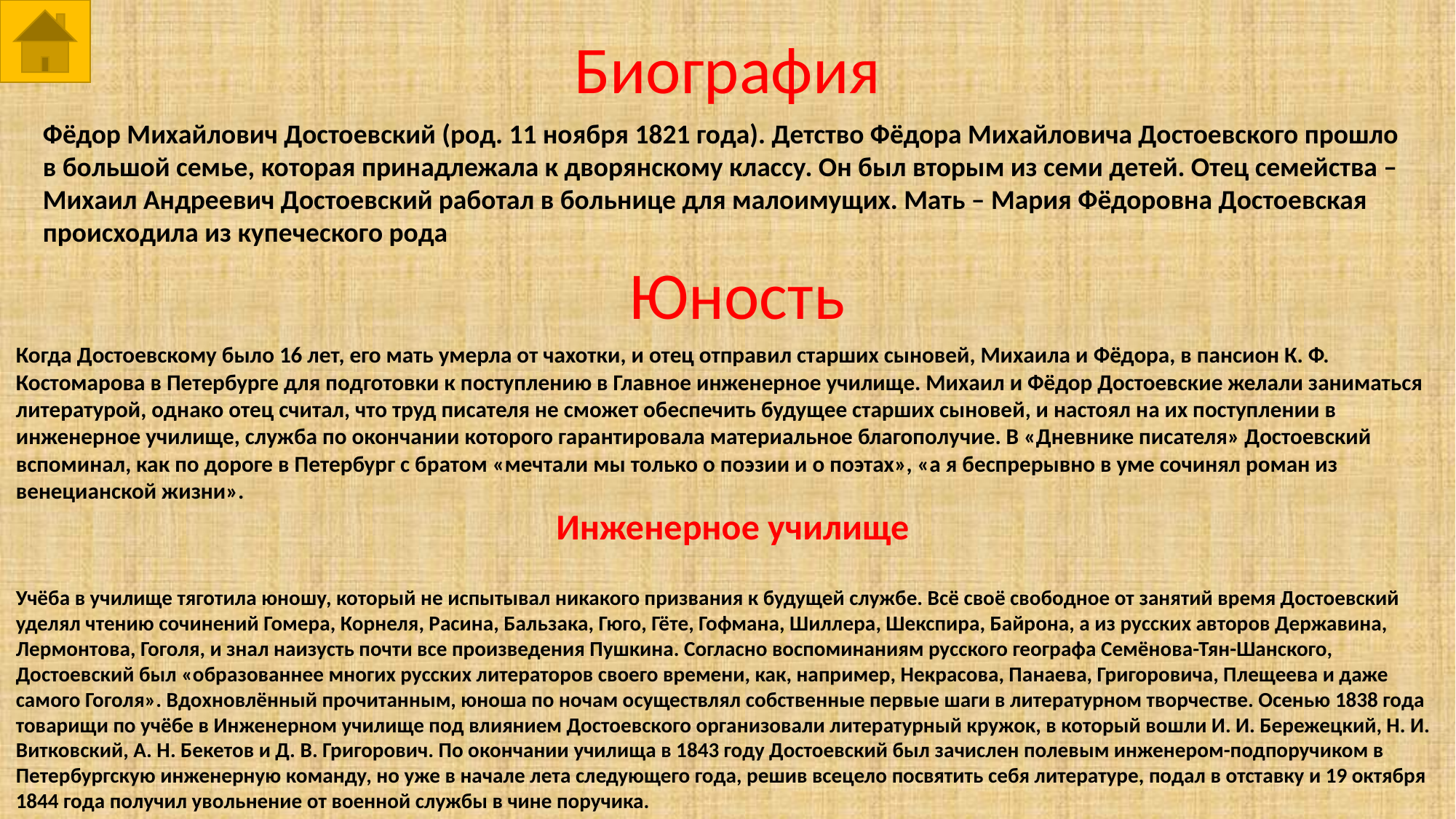

# Биография
Фёдор Михайлович Достоевский (род. 11 ноября 1821 года). Детство Фёдора Михайловича Достоевского прошло в большой семье, которая принадлежала к дворянскому классу. Он был вторым из семи детей. Отец семейства – Михаил Андреевич Достоевский работал в больнице для малоимущих. Мать – Мария Фёдоровна Достоевская происходила из купеческого рода
Юность
Когда Достоевскому было 16 лет, его мать умерла от чахотки, и отец отправил старших сыновей, Михаила и Фёдора, в пансион К. Ф. Костомарова в Петербурге для подготовки к поступлению в Главное инженерное училище. Михаил и Фёдор Достоевские желали заниматься литературой, однако отец считал, что труд писателя не сможет обеспечить будущее старших сыновей, и настоял на их поступлении в инженерное училище, служба по окончании которого гарантировала материальное благополучие. В «Дневнике писателя» Достоевский вспоминал, как по дороге в Петербург с братом «мечтали мы только о поэзии и о поэтах», «а я беспрерывно в уме сочинял роман из венецианской жизни».
 Инженерное училище

Учёба в училище тяготила юношу, который не испытывал никакого призвания к будущей службе. Всё своё свободное от занятий время Достоевский уделял чтению сочинений Гомера, Корнеля, Расина, Бальзака, Гюго, Гёте, Гофмана, Шиллера, Шекспира, Байрона, а из русских авторов Державина, Лермонтова, Гоголя, и знал наизусть почти все произведения Пушкина. Согласно воспоминаниям русского географа Семёнова-Тян-Шанского, Достоевский был «образованнее многих русских литераторов своего времени, как, например, Некрасова, Панаева, Григоровича, Плещеева и даже самого Гоголя». Вдохновлённый прочитанным, юноша по ночам осуществлял собственные первые шаги в литературном творчестве. Осенью 1838 года товарищи по учёбе в Инженерном училище под влиянием Достоевского организовали литературный кружок, в который вошли И. И. Бережецкий, Н. И. Витковский, А. Н. Бекетов и Д. В. Григорович. По окончании училища в 1843 году Достоевский был зачислен полевым инженером-подпоручиком в Петербургскую инженерную команду, но уже в начале лета следующего года, решив всецело посвятить себя литературе, подал в отставку и 19 октября 1844 года получил увольнение от военной службы в чине поручика.